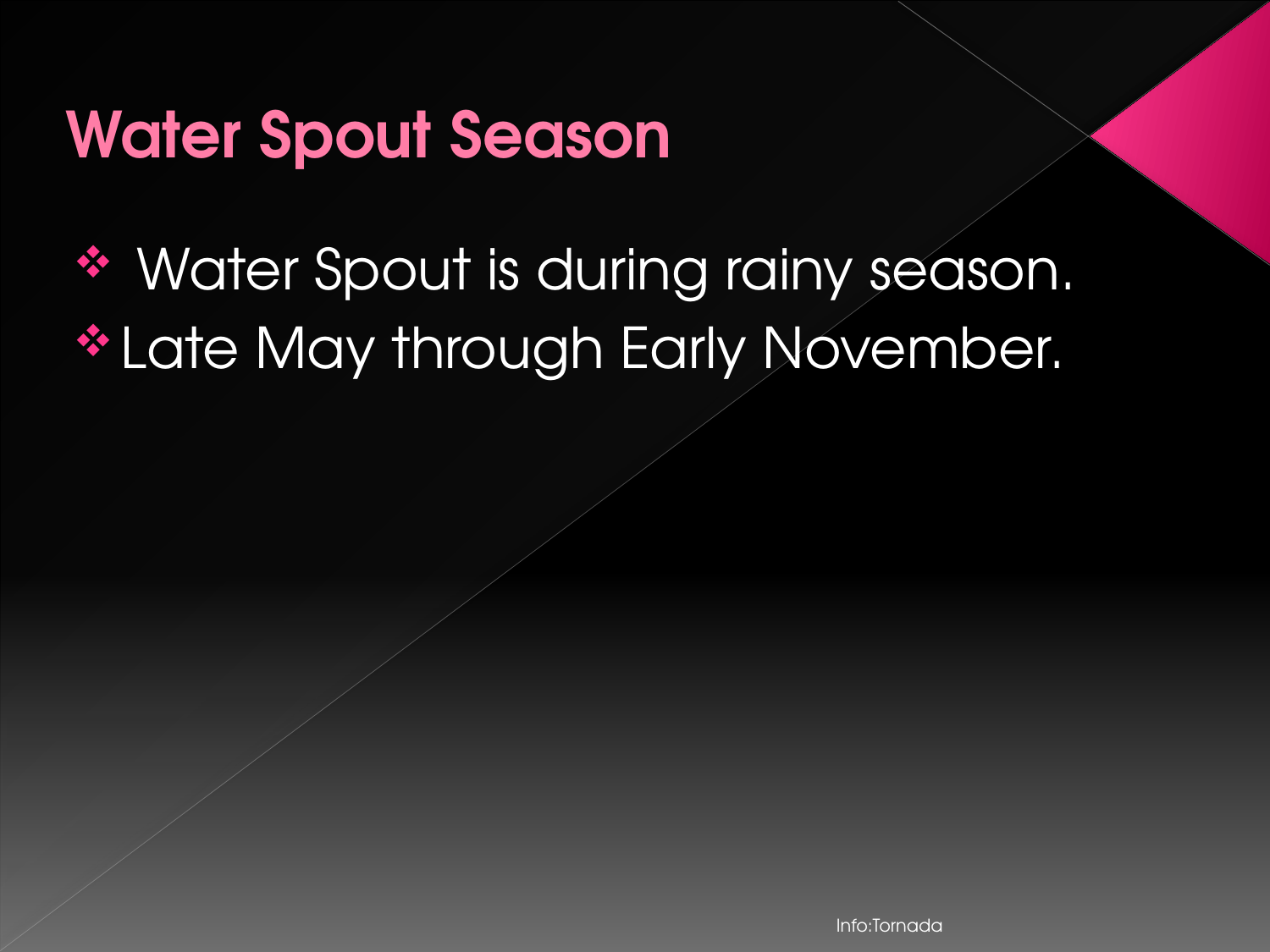

# Water Spout Season
 Water Spout is during rainy season.
Late May through Early November.
Info:Tornada